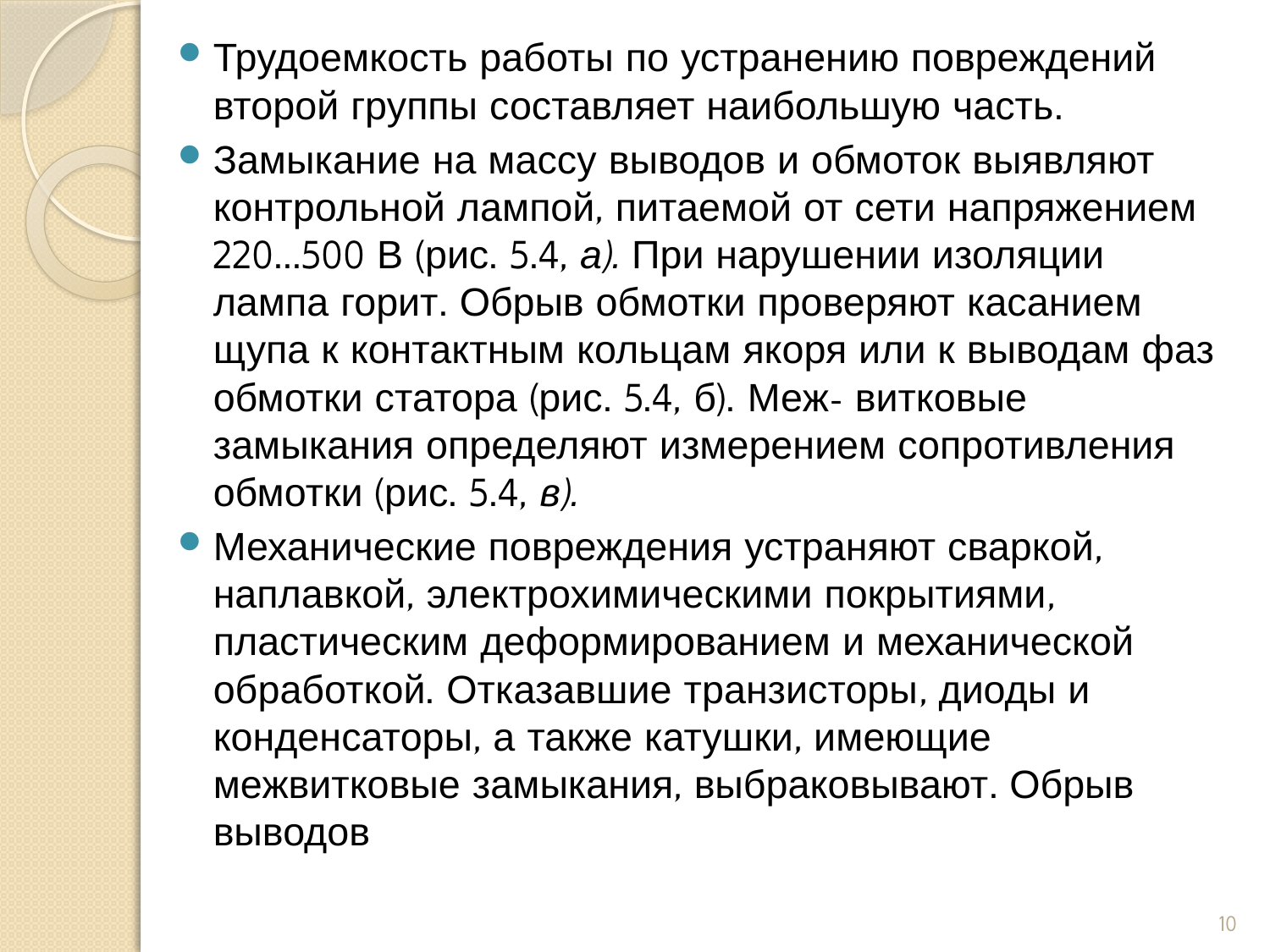

Трудоемкость работы по устранению повреждений второй группы составляет наибольшую часть.
Замыкание на массу выводов и обмоток выявляют кон­трольной лампой, питаемой от сети напряжением 220...500 В (рис. 5.4, а). При нарушении изоляции лампа горит. Обрыв обмотки проверяют касанием щупа к контактным кольцам якоря или к выводам фаз обмотки статора (рис. 5.4, б). Меж- витковые замыкания определяют измерением сопротивления обмотки (рис. 5.4, в).
Механические повреждения устраняют сваркой, наплав­кой, электрохимическими покрытиями, пластическим дефор­мированием и механической обработкой. Отказавшие транзи­сторы, диоды и конденсаторы, а также катушки, имеющие межвитковые замыкания, выбраковывают. Обрыв выводов
10